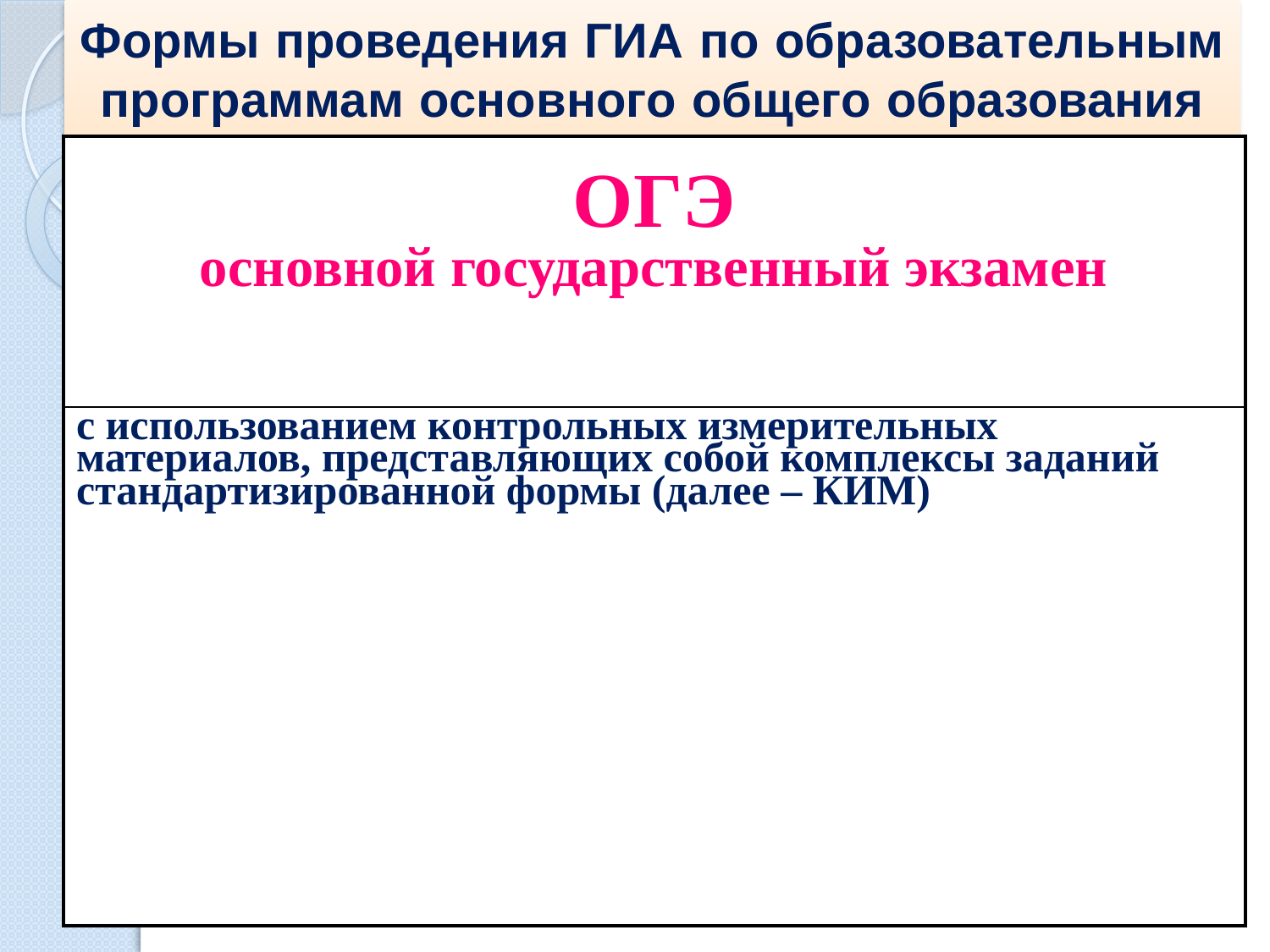

# Формы проведения ГИА по образовательным программам основного общего образования
| ОГЭ основной государственный экзамен |
| --- |
| с использованием контрольных измерительных материалов, представляющих собой комплексы заданий стандартизированной формы (далее – КИМ) |